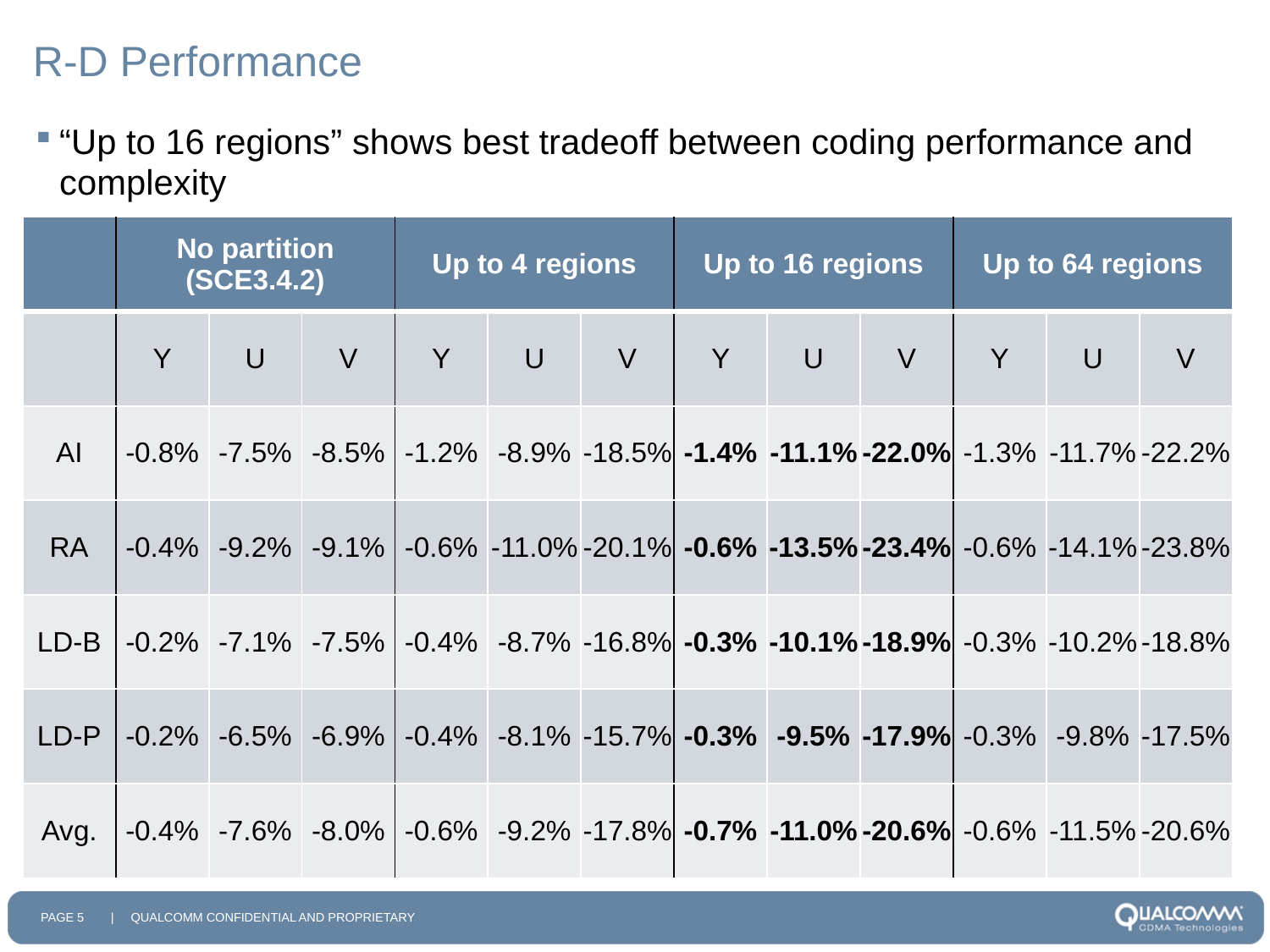

# R-D Performance
“Up to 16 regions” shows best tradeoff between coding performance and complexity
|  | No partition (SCE3.4.2) |  |  | Up to 4 regions |  |  | Up to 16 regions |  |  | Up to 64 regions |  |  |
| --- | --- | --- | --- | --- | --- | --- | --- | --- | --- | --- | --- | --- |
|  | Y | U | V | Y | U | V | Y | U | V | Y | U | V |
| AI | -0.8% | -7.5% | -8.5% | -1.2% | -8.9% | -18.5% | -1.4% | -11.1% | -22.0% | -1.3% | -11.7% | -22.2% |
| RA | -0.4% | -9.2% | -9.1% | -0.6% | -11.0% | -20.1% | -0.6% | -13.5% | -23.4% | -0.6% | -14.1% | -23.8% |
| LD-B | -0.2% | -7.1% | -7.5% | -0.4% | -8.7% | -16.8% | -0.3% | -10.1% | -18.9% | -0.3% | -10.2% | -18.8% |
| LD-P | -0.2% | -6.5% | -6.9% | -0.4% | -8.1% | -15.7% | -0.3% | -9.5% | -17.9% | -0.3% | -9.8% | -17.5% |
| Avg. | -0.4% | -7.6% | -8.0% | -0.6% | -9.2% | -17.8% | -0.7% | -11.0% | -20.6% | -0.6% | -11.5% | -20.6% |